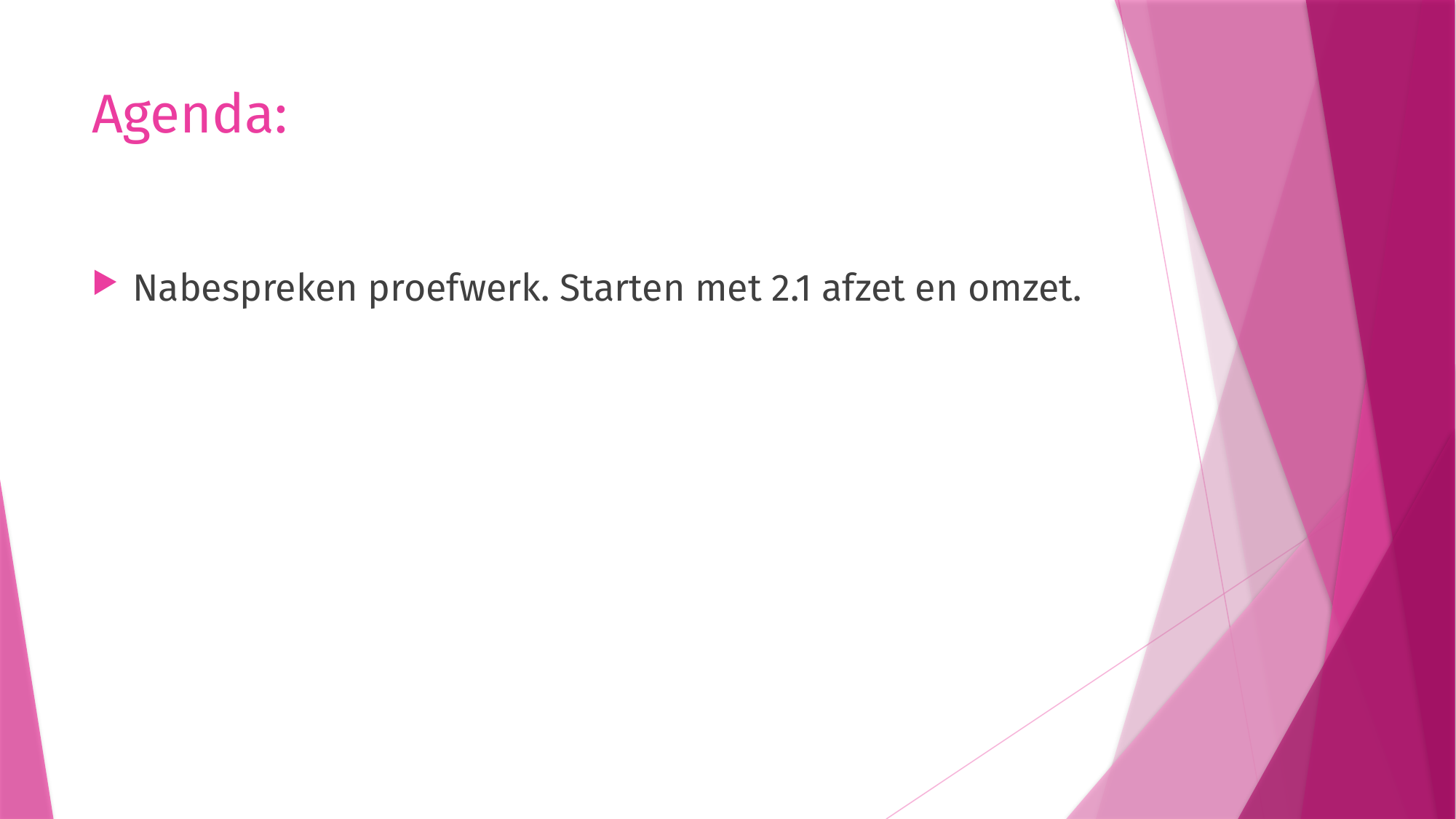

# Agenda:
Nabespreken proefwerk. Starten met 2.1 afzet en omzet.